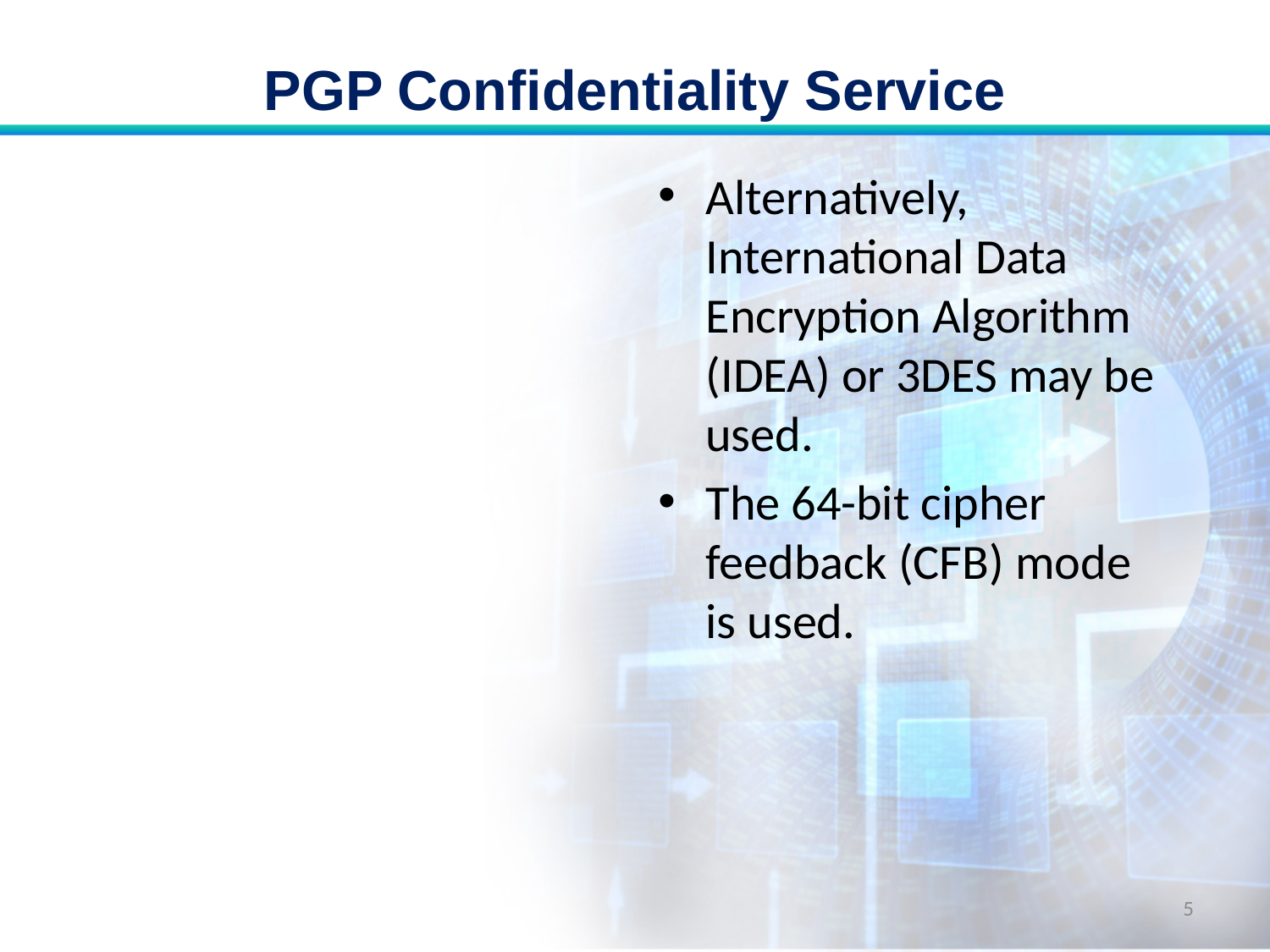

# PGP Confidentiality Service
Alternatively, International Data Encryption Algorithm (IDEA) or 3DES may be used.
The 64-bit cipher feedback (CFB) mode is used.
5